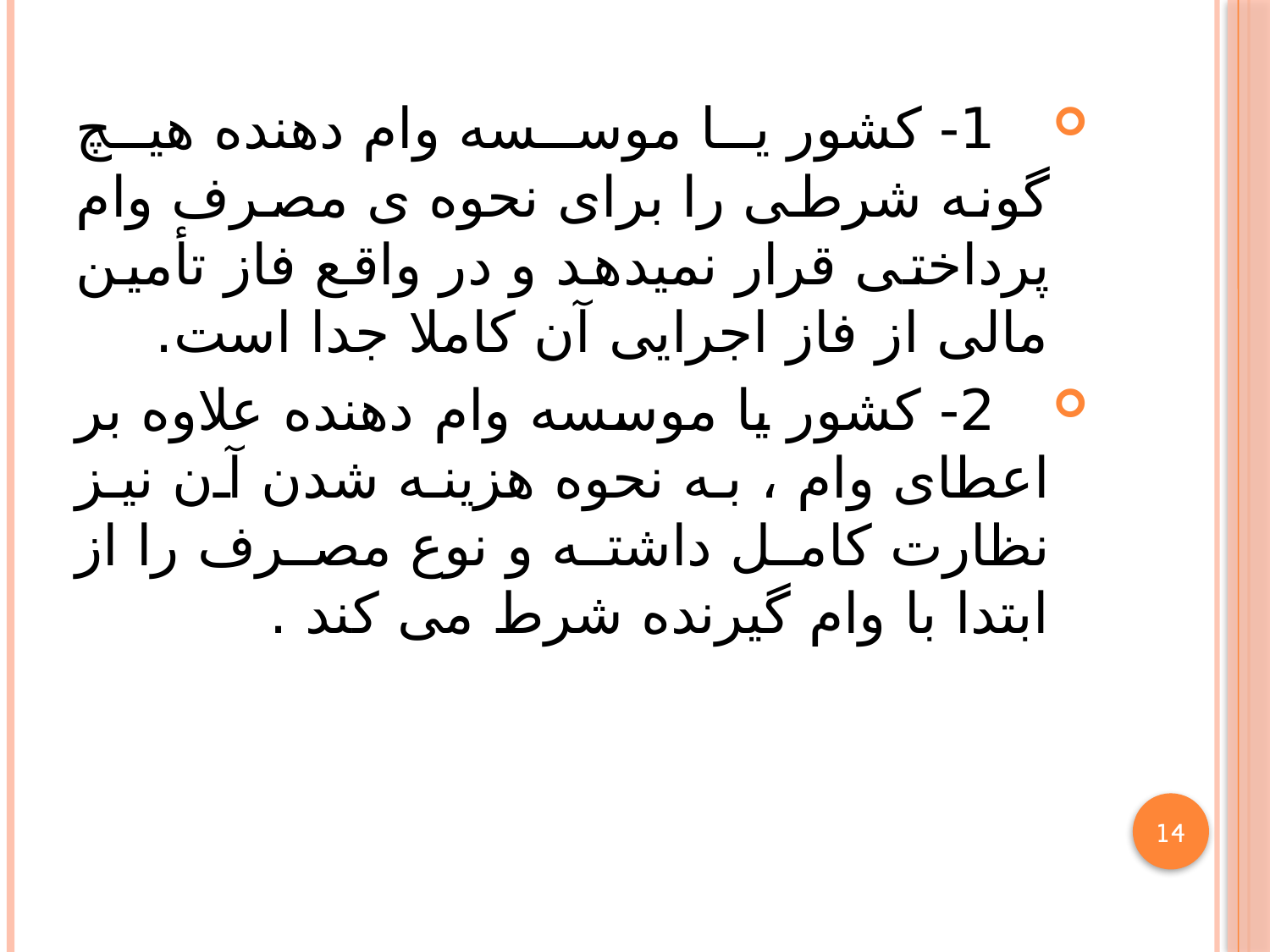

1- کشور یا موسسه وام دهنده هیچ گونه شرطی را برای نحوه ی مصرف وام پرداختی قرار نمیدهد و در واقع فاز تأمین مالی از فاز اجرایی آن کاملا جدا است.
   2- کشور یا موسسه وام دهنده علاوه بر اعطای وام ، به نحوه هزینه شدن آن نیز نظارت کامل داشته و نوع مصرف را از ابتدا با وام گیرنده شرط می کند .

14